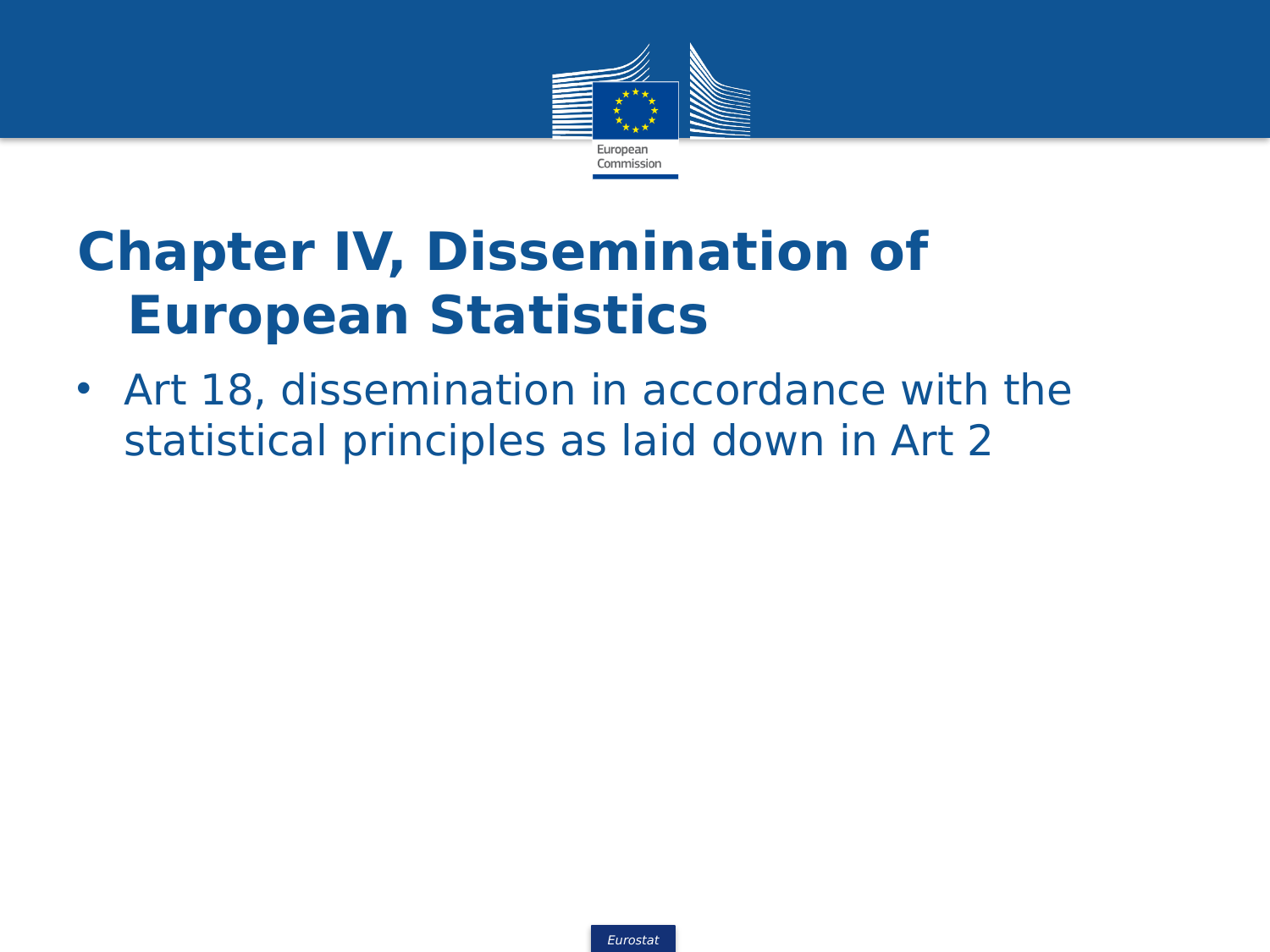

# Chapter IV, Dissemination of European Statistics
Art 18, dissemination in accordance with the statistical principles as laid down in Art 2